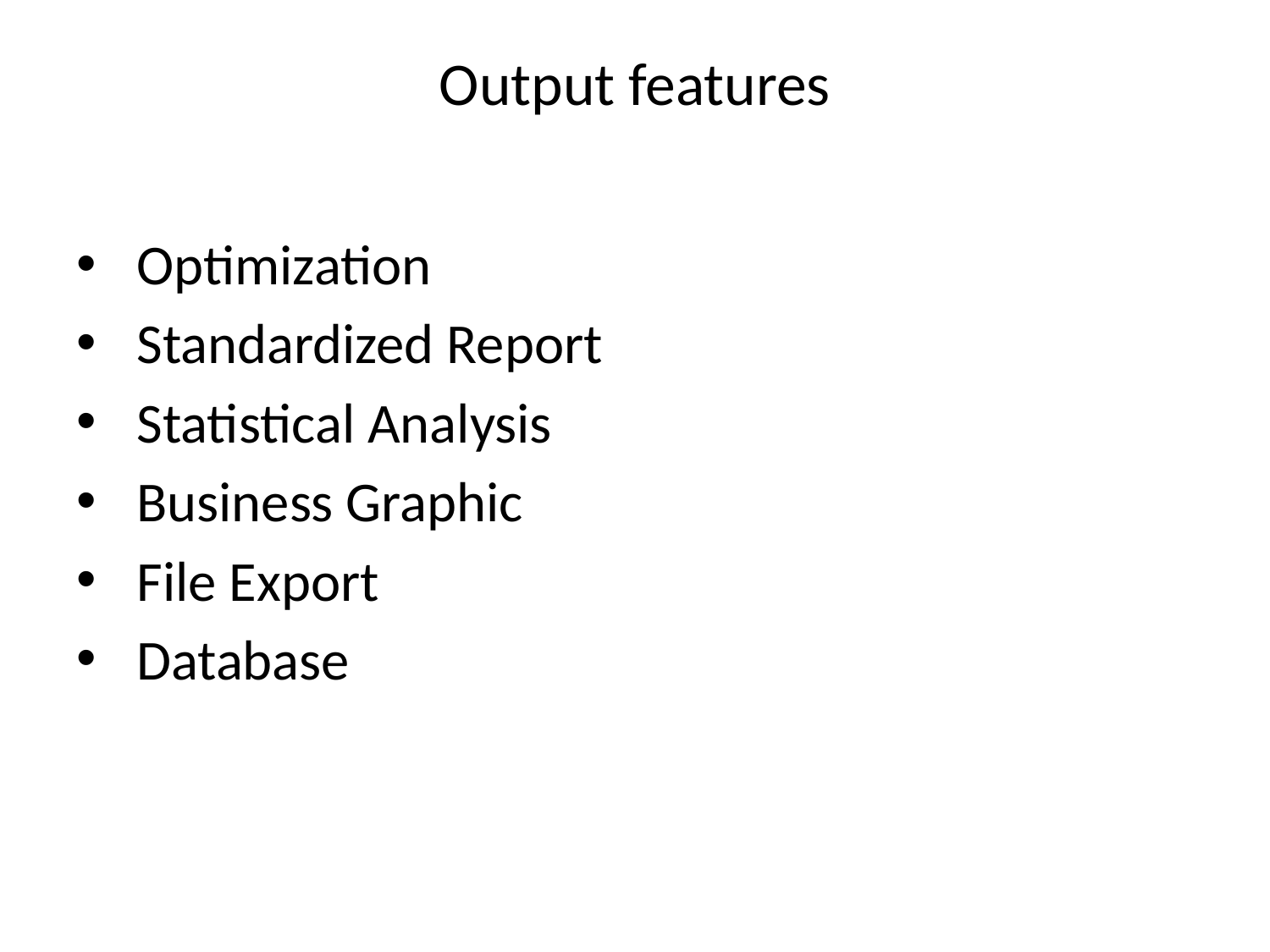

# Output features
 Optimization
 Standardized Report
 Statistical Analysis
 Business Graphic
 File Export
 Database